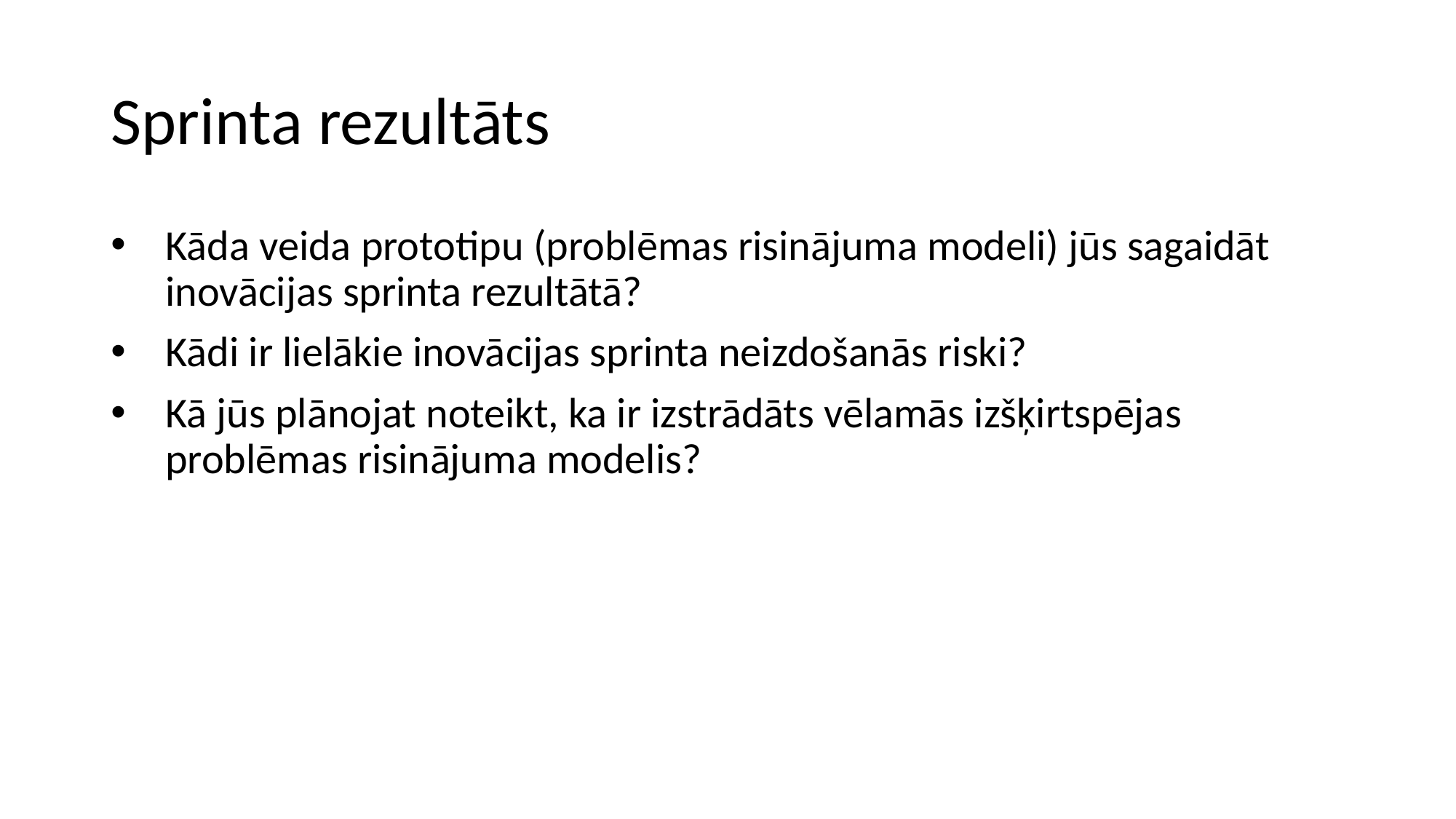

# Sprinta rezultāts
Kāda veida prototipu (problēmas risinājuma modeli) jūs sagaidāt inovācijas sprinta rezultātā?
Kādi ir lielākie inovācijas sprinta neizdošanās riski?
Kā jūs plānojat noteikt, ka ir izstrādāts vēlamās izšķirtspējas problēmas risinājuma modelis?